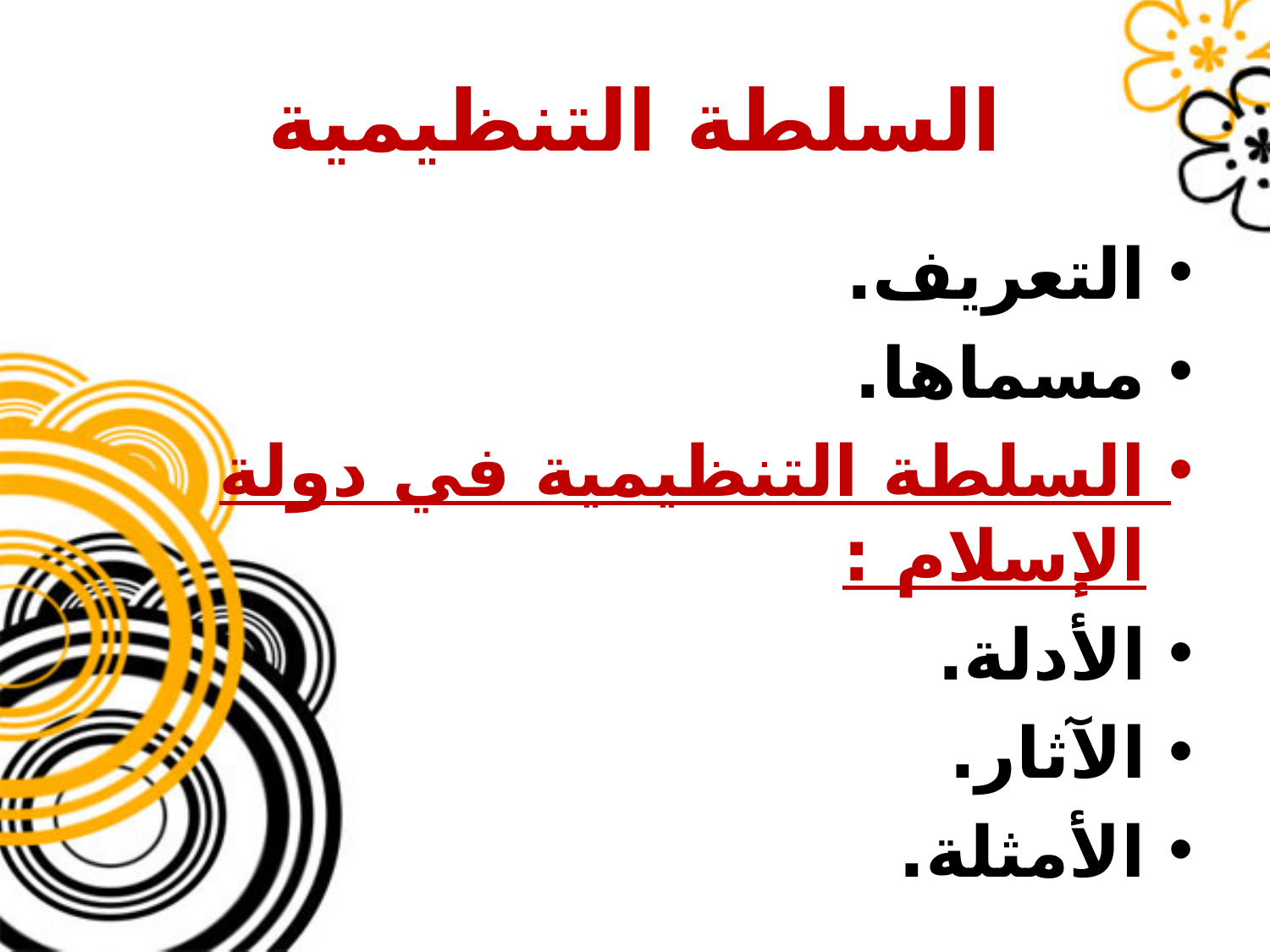

# السلطة التنظيمية
التعريف.
مسماها.
السلطة التنظيمية في دولة الإسلام :
الأدلة.
الآثار.
الأمثلة.